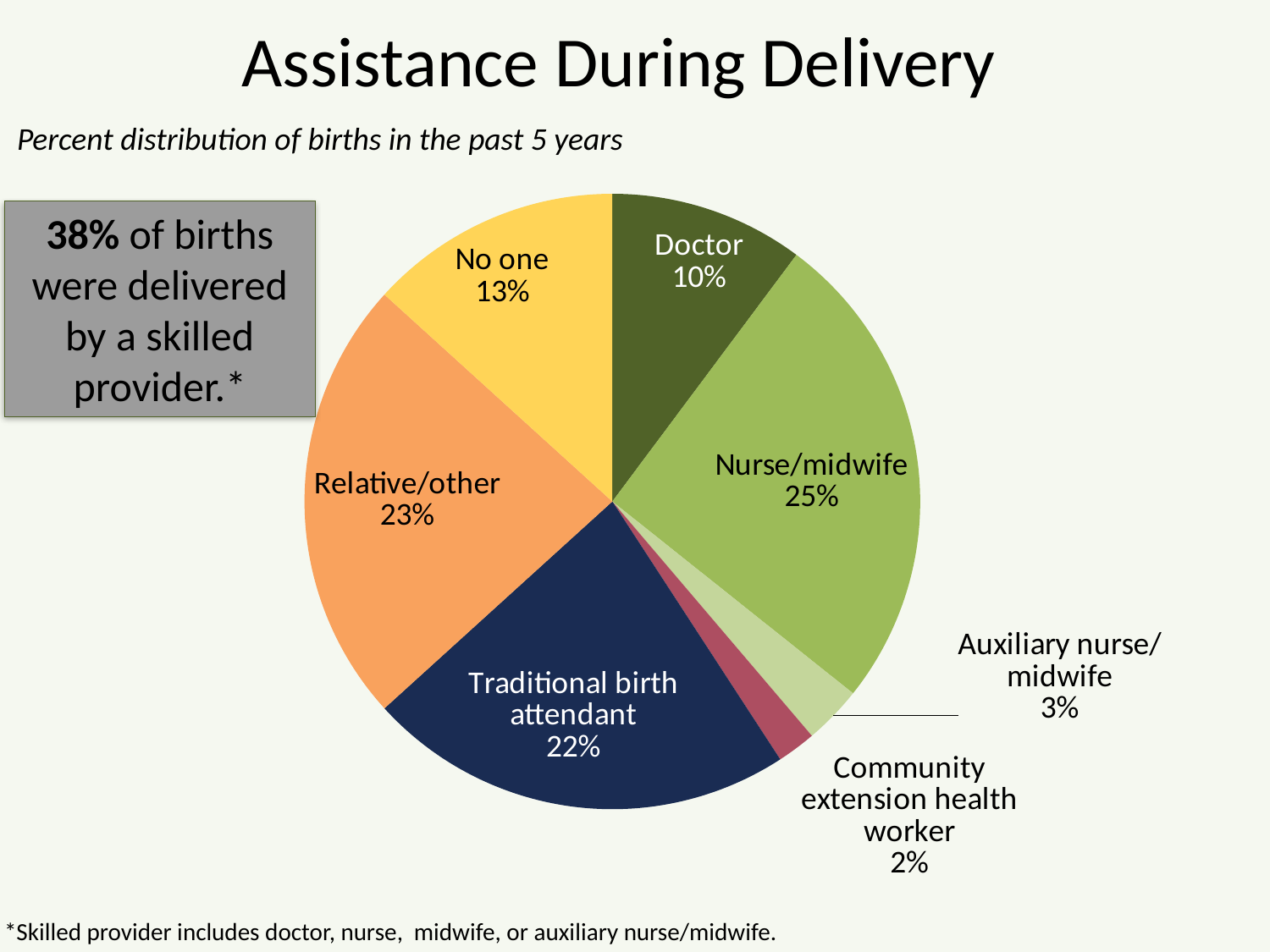

# Assistance During Delivery
Percent distribution of births in the past 5 years

### Chart

| Category | Sales |
|---|---|
| Doctor | 10.0 |
| Nurse/midwife | 25.0 |
| Auxiliary nurse/ midwife | 3.0 |
| Community extension health worker | 2.0 |
| Traditional birth attendant | 22.0 |
| Relative/other | 23.0 |
| No one | 13.0 |
38% of births were delivered by a skilled provider.*
*Skilled provider includes doctor, nurse,  midwife, or auxiliary nurse/midwife.